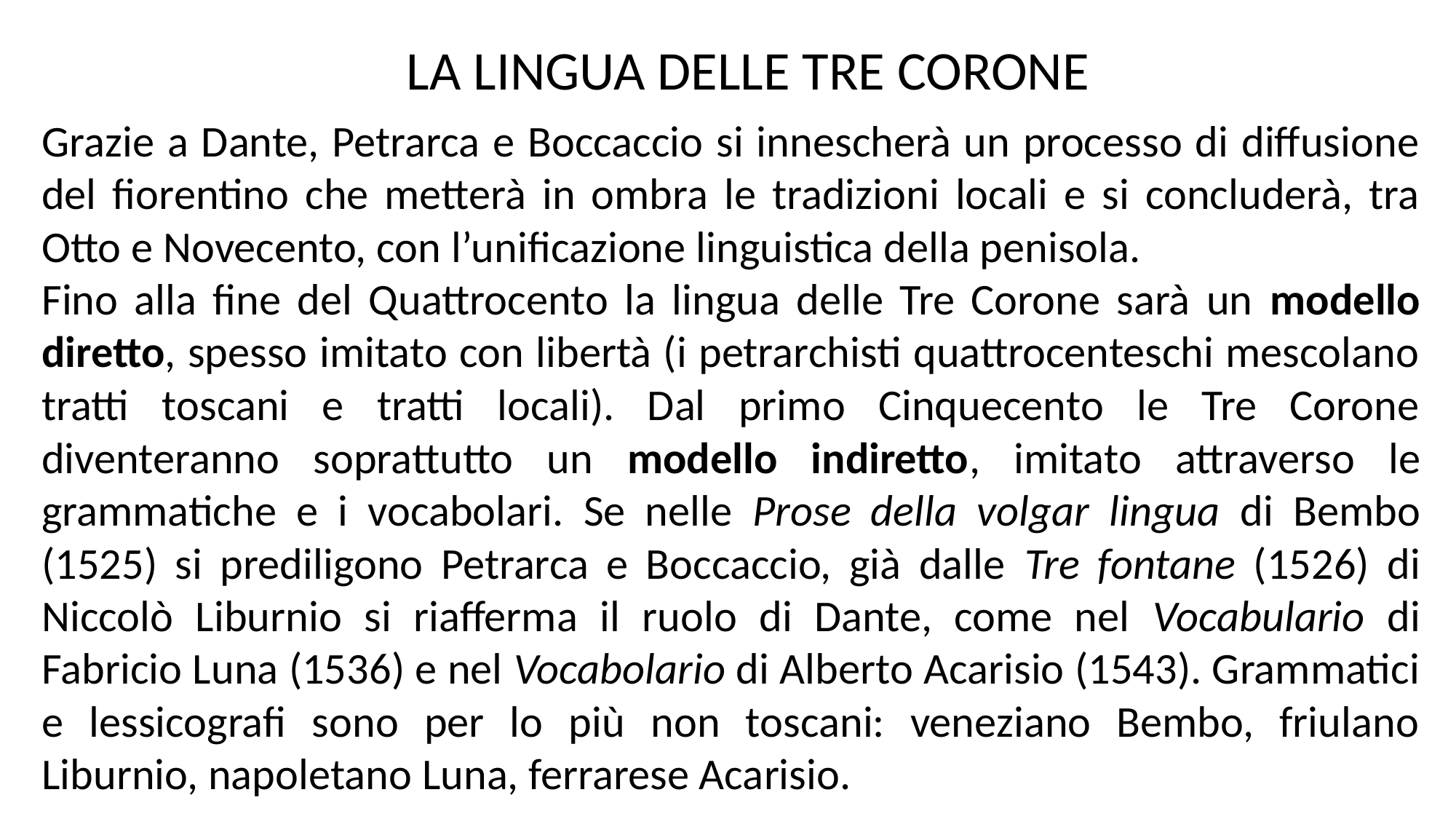

LA LINGUA DELLE TRE CORONE
Grazie a Dante, Petrarca e Boccaccio si innescherà un processo di diffusione del fiorentino che metterà in ombra le tradizioni locali e si concluderà, tra Otto e Novecento, con l’unificazione linguistica della penisola.
Fino alla fine del Quattrocento la lingua delle Tre Corone sarà un modello diretto, spesso imitato con libertà (i petrarchisti quattrocenteschi mescolano tratti toscani e tratti locali). Dal primo Cinquecento le Tre Corone diventeranno soprattutto un modello indiretto, imitato attraverso le grammatiche e i vocabolari. Se nelle Prose della volgar lingua di Bembo (1525) si prediligono Petrarca e Boccaccio, già dalle Tre fontane (1526) di Niccolò Liburnio si riafferma il ruolo di Dante, come nel Vocabulario di Fabricio Luna (1536) e nel Vocabolario di Alberto Acarisio (1543). Grammatici e lessicografi sono per lo più non toscani: veneziano Bembo, friulano Liburnio, napoletano Luna, ferrarese Acarisio.